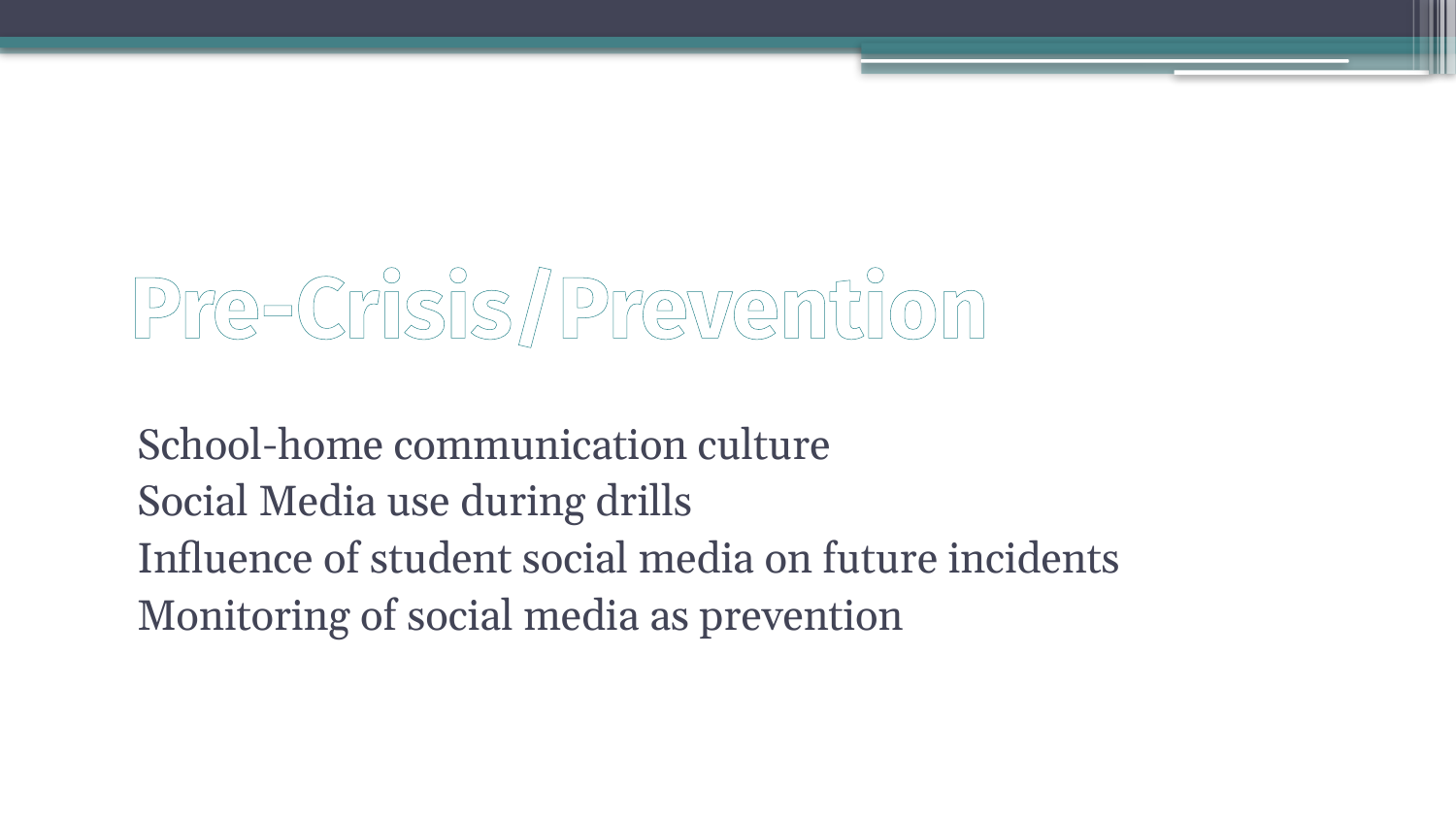

# Pre-Crisis/Prevention
School-home communication culture
Social Media use during drills
Influence of student social media on future incidents
Monitoring of social media as prevention